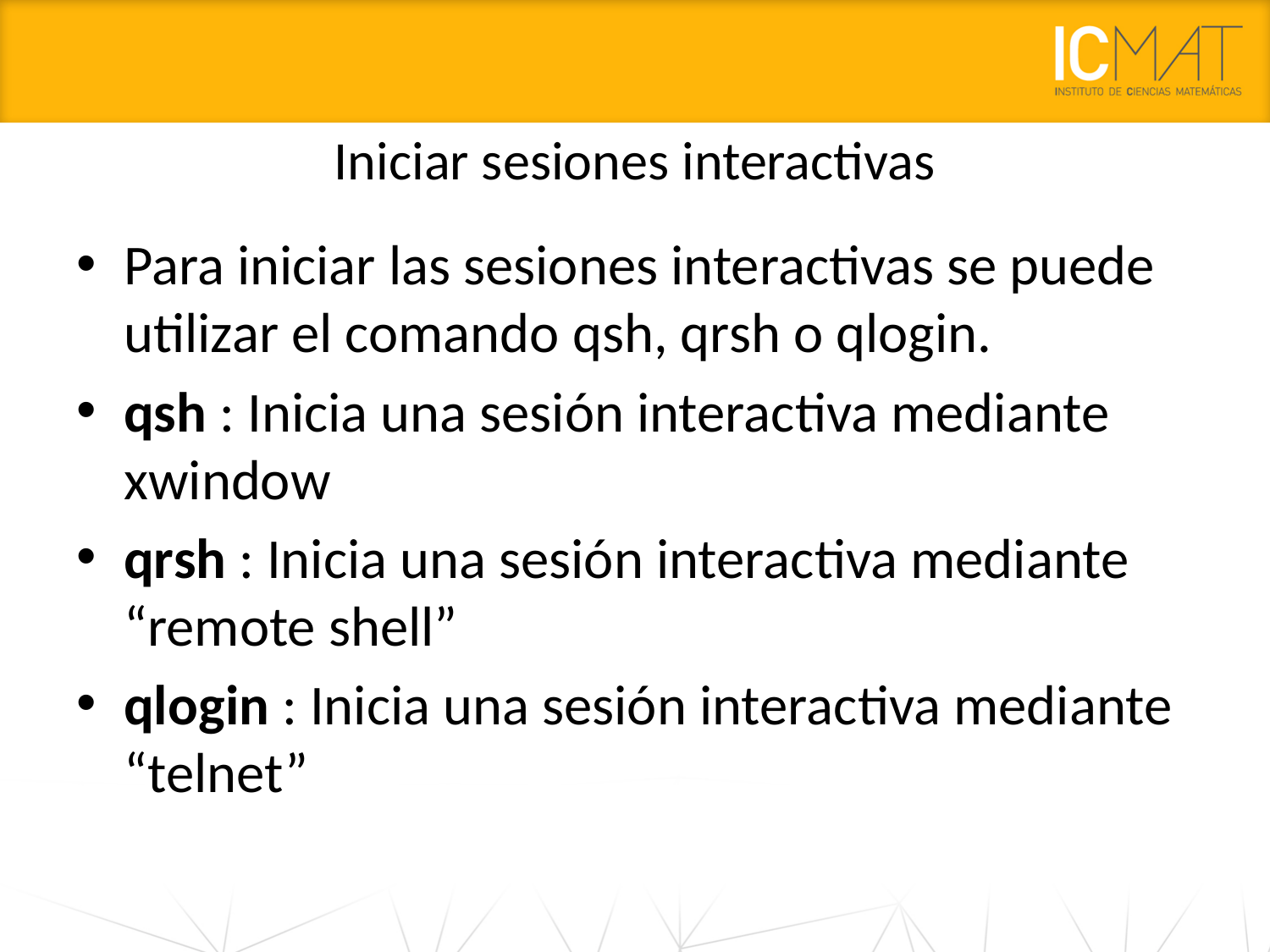

# Iniciar sesiones interactivas
Para iniciar las sesiones interactivas se puede utilizar el comando qsh, qrsh o qlogin.
qsh : Inicia una sesión interactiva mediante xwindow
qrsh : Inicia una sesión interactiva mediante “remote shell”
qlogin : Inicia una sesión interactiva mediante “telnet”